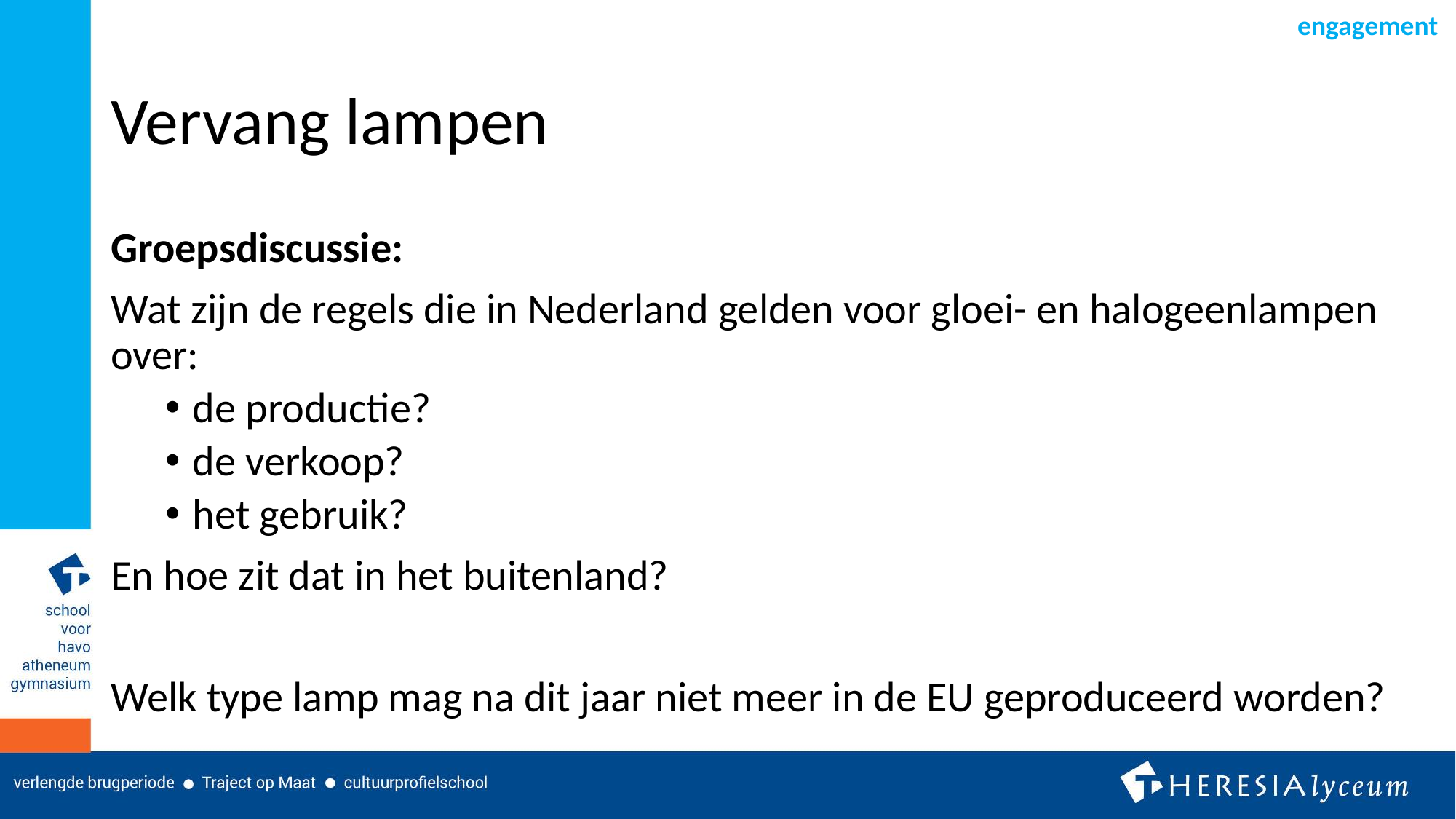

engagement
# Vervang lampen
Groepsdiscussie:
Wat zijn de regels die in Nederland gelden voor gloei- en halogeenlampen over:
de productie?
de verkoop?
het gebruik?
En hoe zit dat in het buitenland?

Welk type lamp mag na dit jaar niet meer in de EU geproduceerd worden?